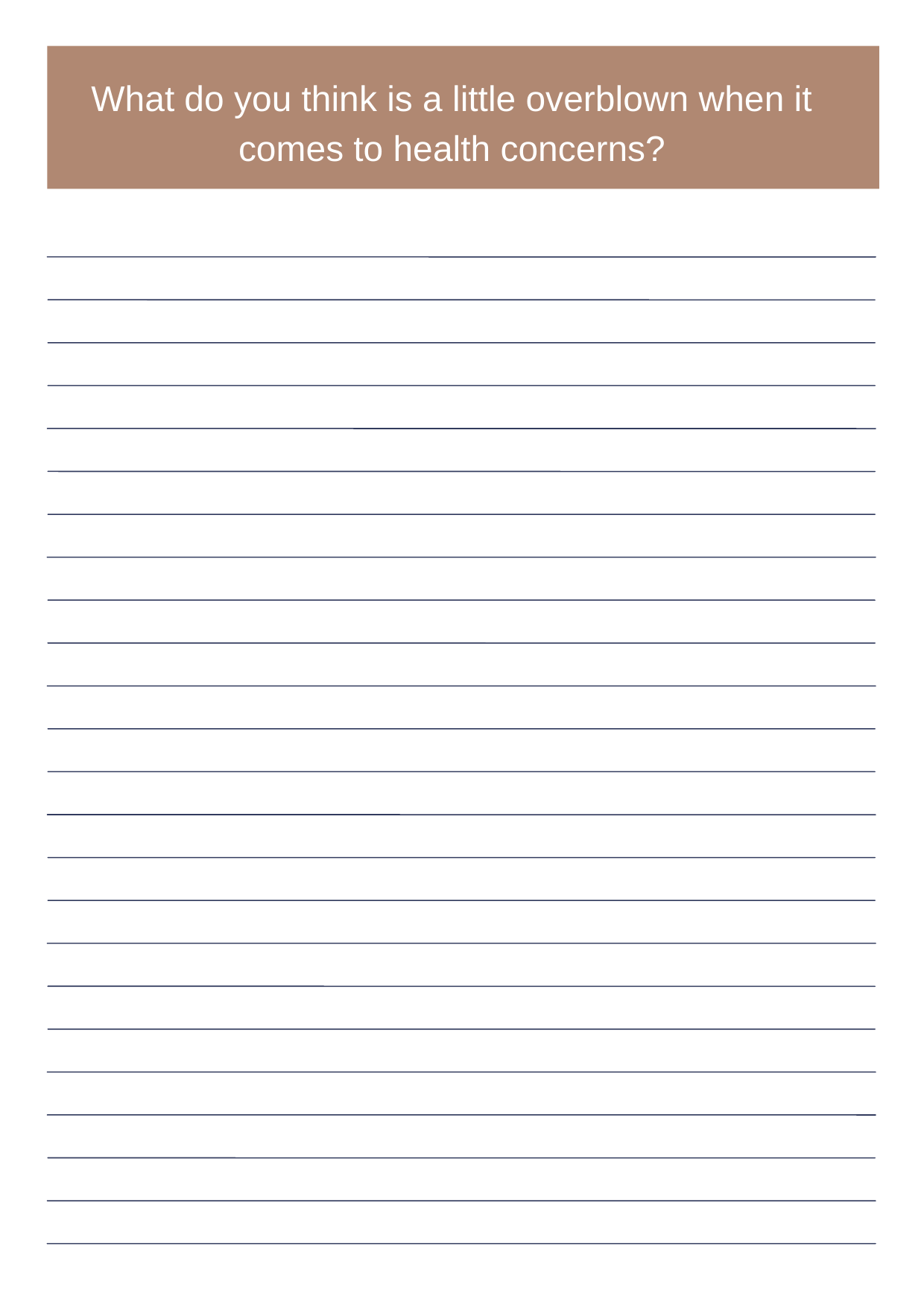

What do you think is a little overblown when it comes to health concerns?